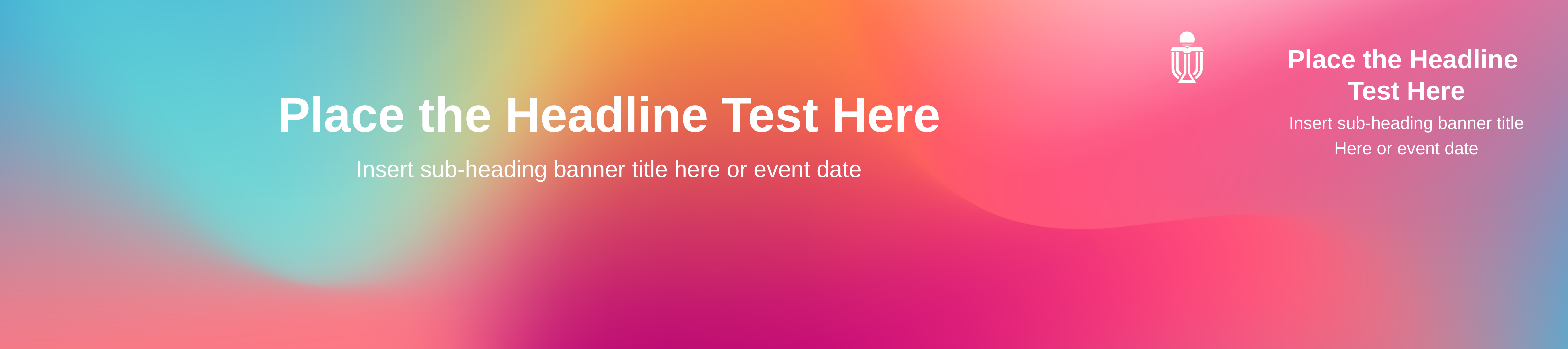

Place the Headline
Test Here
Place the Headline Test Here
Insert sub-heading banner title
Here or event date
Insert sub-heading banner title here or event date